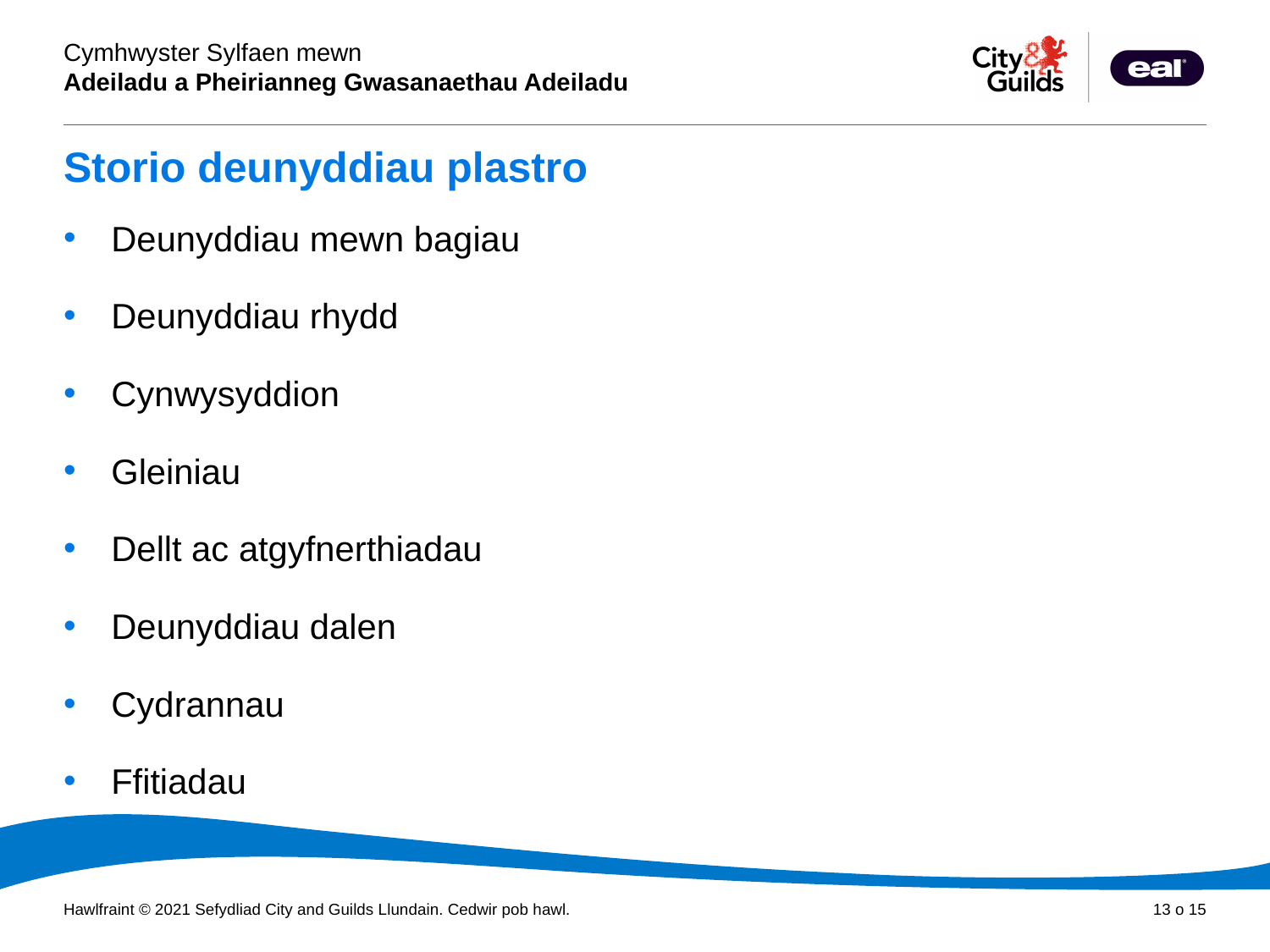

# Storio deunyddiau plastro
Deunyddiau mewn bagiau
Deunyddiau rhydd
Cynwysyddion
Gleiniau
Dellt ac atgyfnerthiadau
Deunyddiau dalen
Cydrannau
Ffitiadau